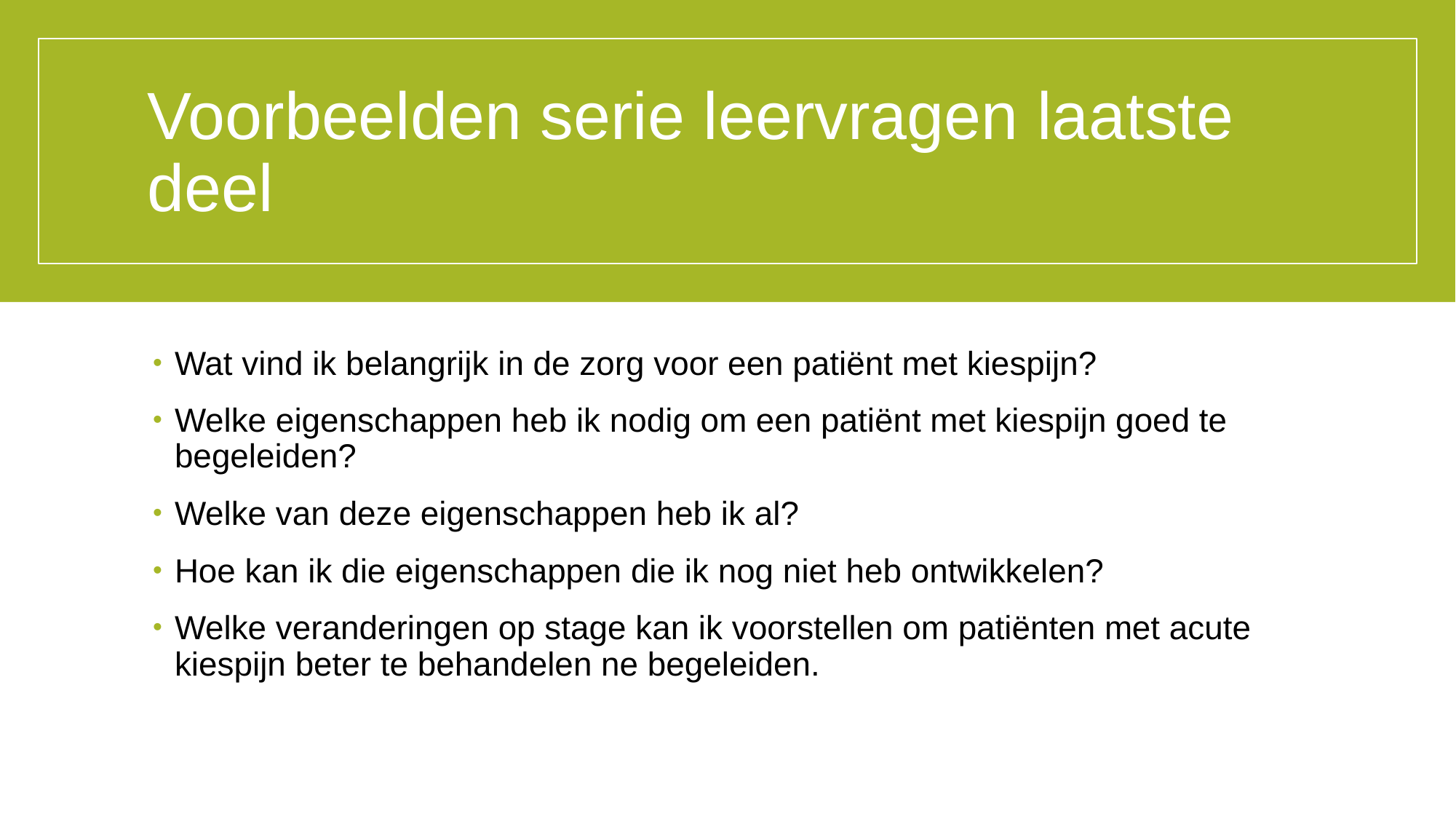

# Voorbeelden serie leervragen laatste deel

Wat vind ik belangrijk in de zorg voor een patiënt met kiespijn?
Welke eigenschappen heb ik nodig om een patiënt met kiespijn goed te begeleiden?
Welke van deze eigenschappen heb ik al?
Hoe kan ik die eigenschappen die ik nog niet heb ontwikkelen?
Welke veranderingen op stage kan ik voorstellen om patiënten met acute kiespijn beter te behandelen ne begeleiden.